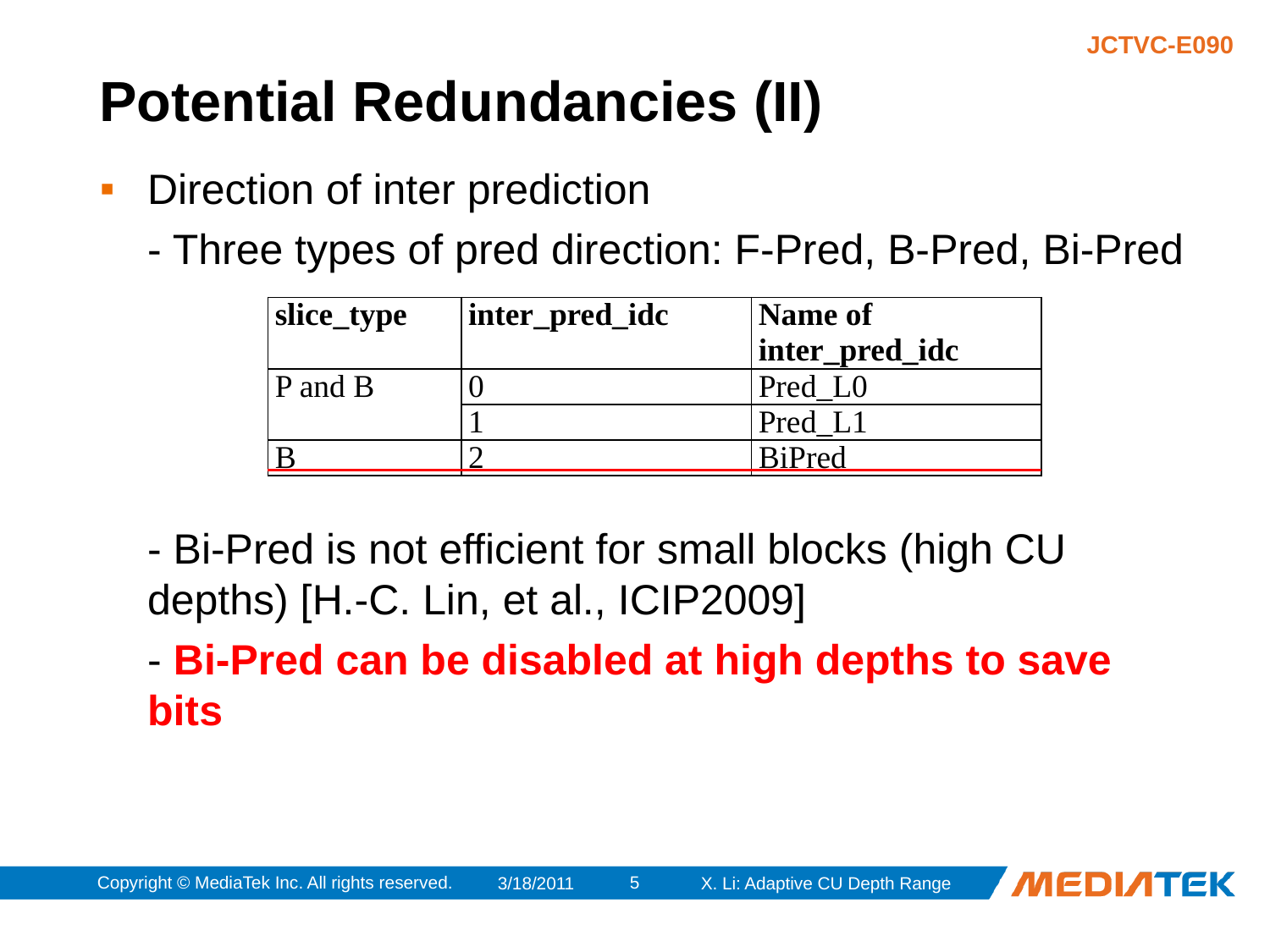

# Potential Redundancies (II)
Direction of inter prediction
	- Three types of pred direction: F-Pred, B-Pred, Bi-Pred

	- Bi-Pred is not efficient for small blocks (high CU depths) [H.-C. Lin, et al., ICIP2009]
	- Bi-Pred can be disabled at high depths to save bits

| slice\_type | inter\_pred\_idc | Name of inter\_pred\_idc |
| --- | --- | --- |
| P and B | 0 | Pred\_L0 |
|  | 1 | Pred\_L1 |
| B | 2 | BiPred |
Copyright © MediaTek Inc. All rights reserved.
5
3/18/2011